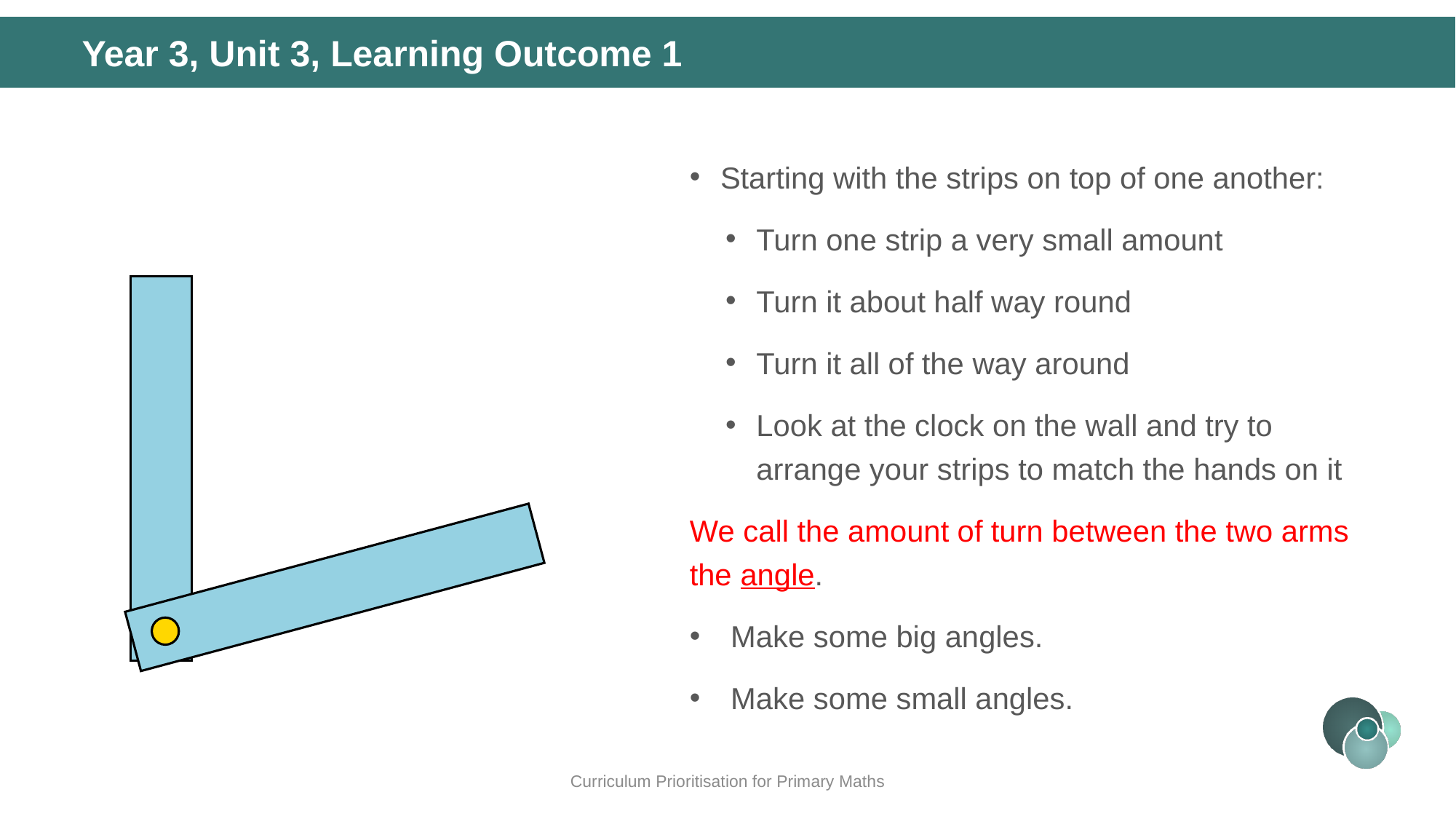

Year 3, Unit 3, Learning Outcome 1
Starting with the strips on top of one another:
Turn one strip a very small amount
Turn it about half way round
Turn it all of the way around
Look at the clock on the wall and try to arrange your strips to match the hands on it
We call the amount of turn between the two arms the angle.
Make some big angles.
Make some small angles.

Curriculum Prioritisation for Primary Maths